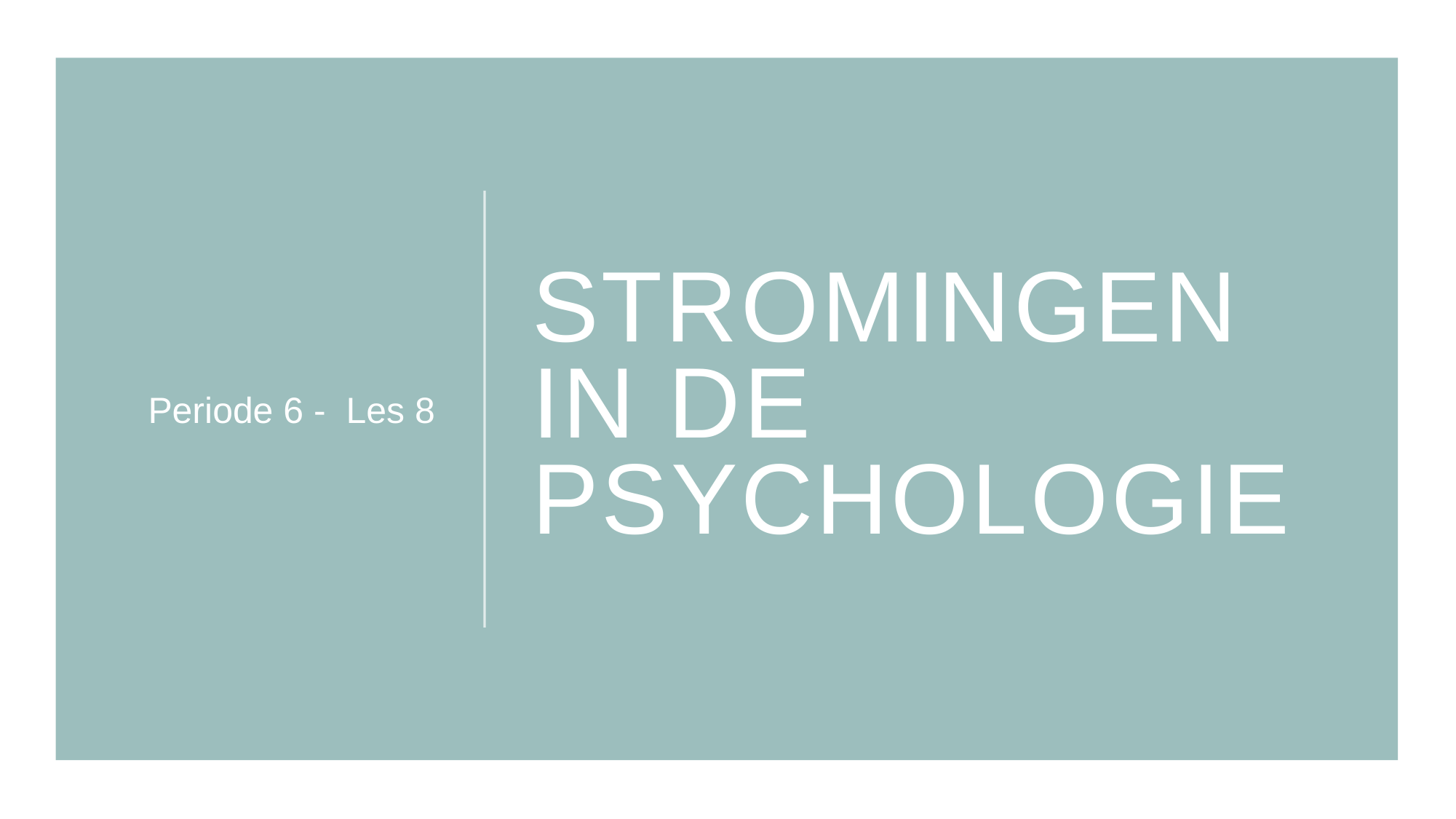

Periode 6 -  Les 8
# Stromingen in de Psychologie